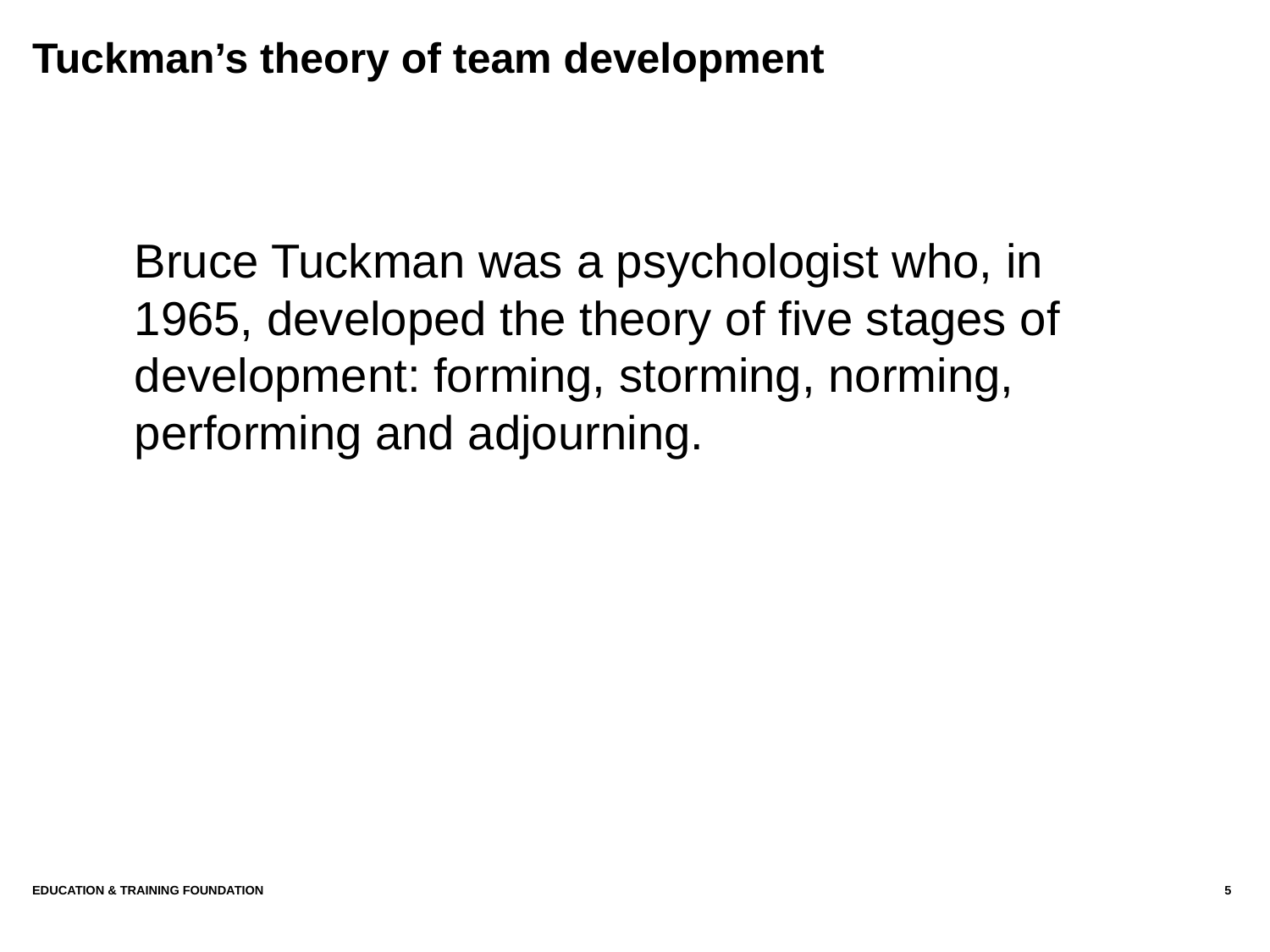

# Tuckman’s theory of team development
Bruce Tuckman was a psychologist who, in 1965, developed the theory of five stages of development: forming, storming, norming, performing and adjourning.
Education & Training Foundation
5